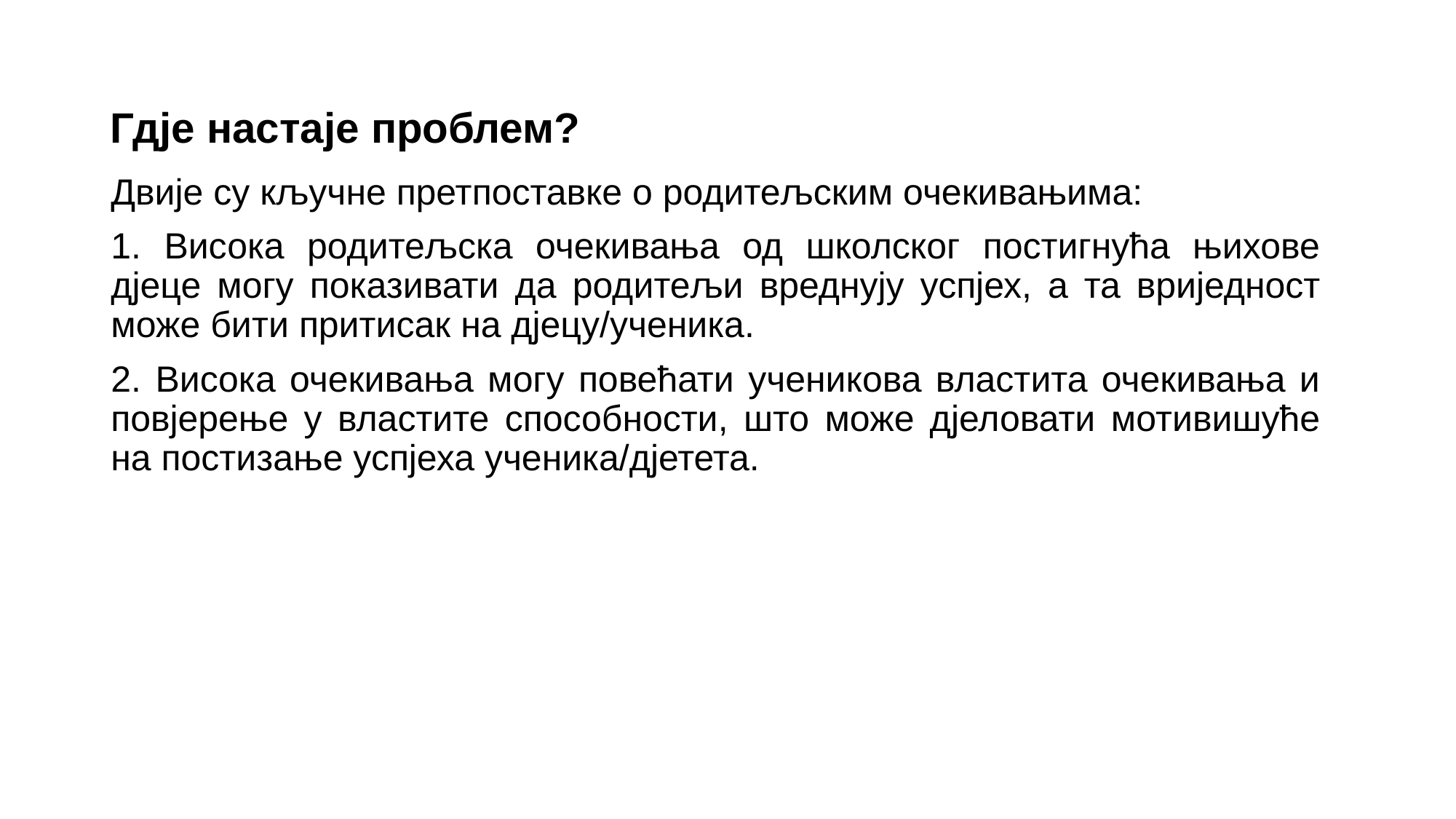

# Гдје настаје проблем?
Двије су кључне претпоставке о родитељским очекивањима:
1. Висока родитељска очекивања од школског постигнућа њихове дјеце могу показивати да родитељи вреднују успјех, а та вриједност може бити притисак на дјецу/ученика.
2. Висока очекивања могу повећати ученикова властита очекивања и повјерење у властите способности, што може дјеловати мотивишуће на постизање успјеха ученика/дјетета.